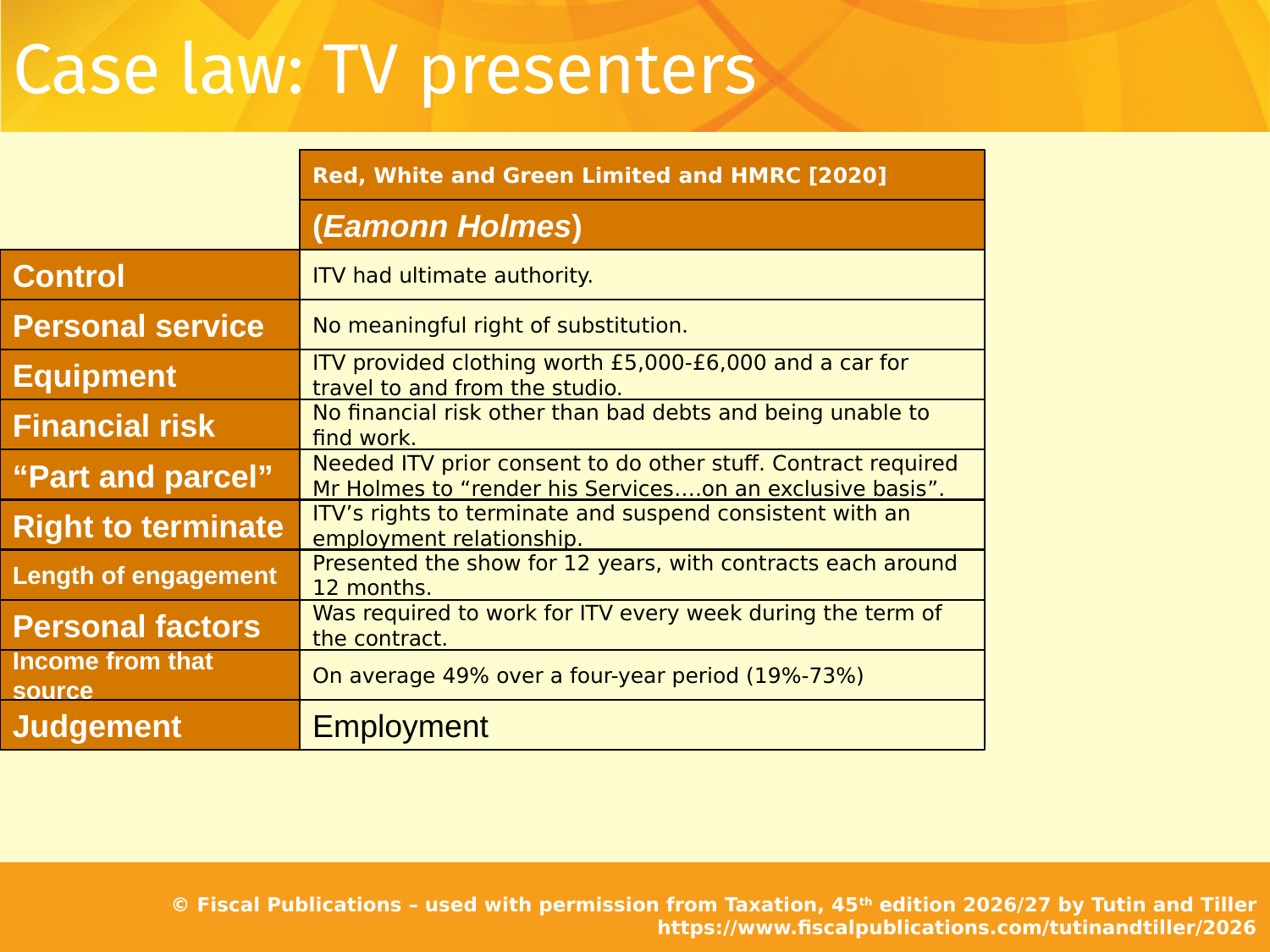

# Case law: TV presenters
Red, White and Green Limited and HMRC [2020]
(Eamonn Holmes)
Control
Personal service
Equipment
Financial risk
“Part and parcel”
Right to terminate
Length of engagement
Personal factors
Income from that source
Judgement
ITV had ultimate authority.
No meaningful right of substitution.
ITV provided clothing worth £5,000-£6,000 and a car for travel to and from the studio.
No financial risk other than bad debts and being unable to find work.
Needed ITV prior consent to do other stuff. Contract required Mr Holmes to “render his Services….on an exclusive basis”.
ITV’s rights to terminate and suspend consistent with an employment relationship.
Presented the show for 12 years, with contracts each around 12 months.
Was required to work for ITV every week during the term of the contract.
On average 49% over a four-year period (19%-73%)
Employment